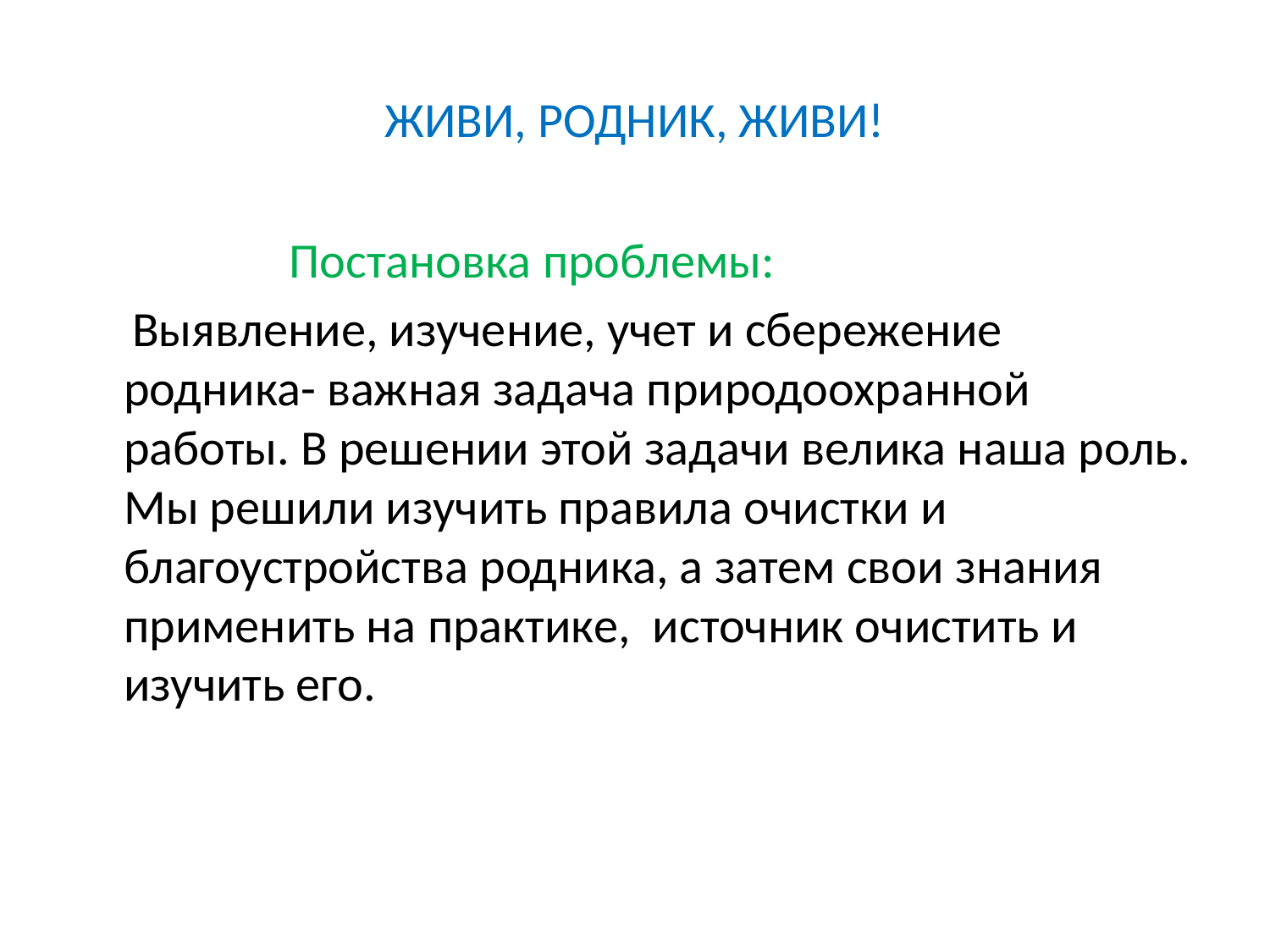

# ЖИВИ, РОДНИК, ЖИВИ!
                   Постановка проблемы:
     Выявление, изучение, учет и сбережение родника- важная задача природоохранной работы. В решении этой задачи велика наша роль. Мы решили изучить правила очистки и благоустройства родника, а затем свои знания применить на практике,  источник очистить и изучить его.